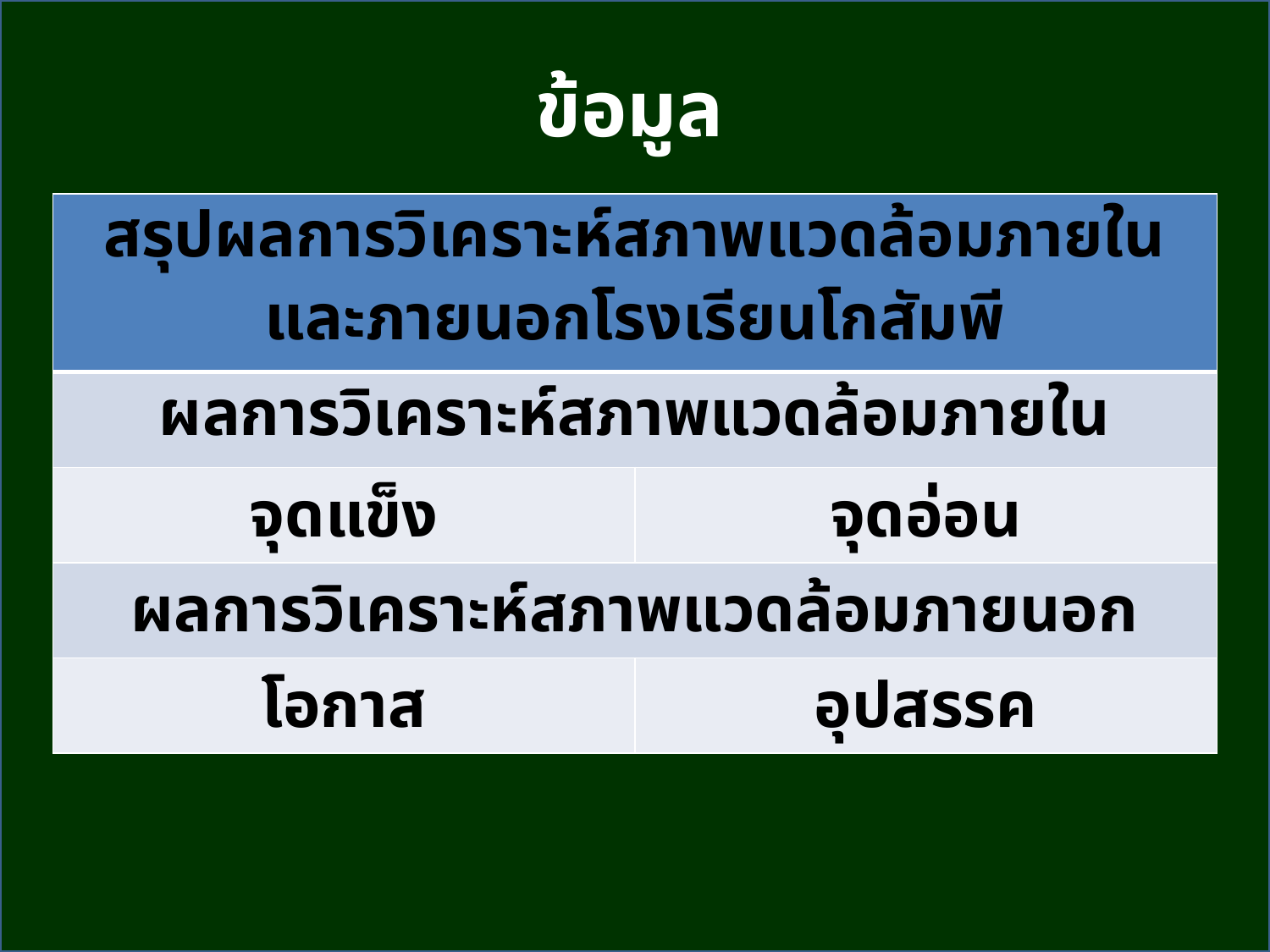

ข้อมูล

| สรุปผลการวิเคราะห์สภาพแวดล้อมภายในและภายนอกโรงเรียนโกสัมพี |  |
| --- | --- |
| ผลการวิเคราะห์สภาพแวดล้อมภายใน |  |
| จุดแข็ง | จุดอ่อน |
| ผลการวิเคราะห์สภาพแวดล้อมภายนอก |  |
| โอกาส | อุปสรรค |